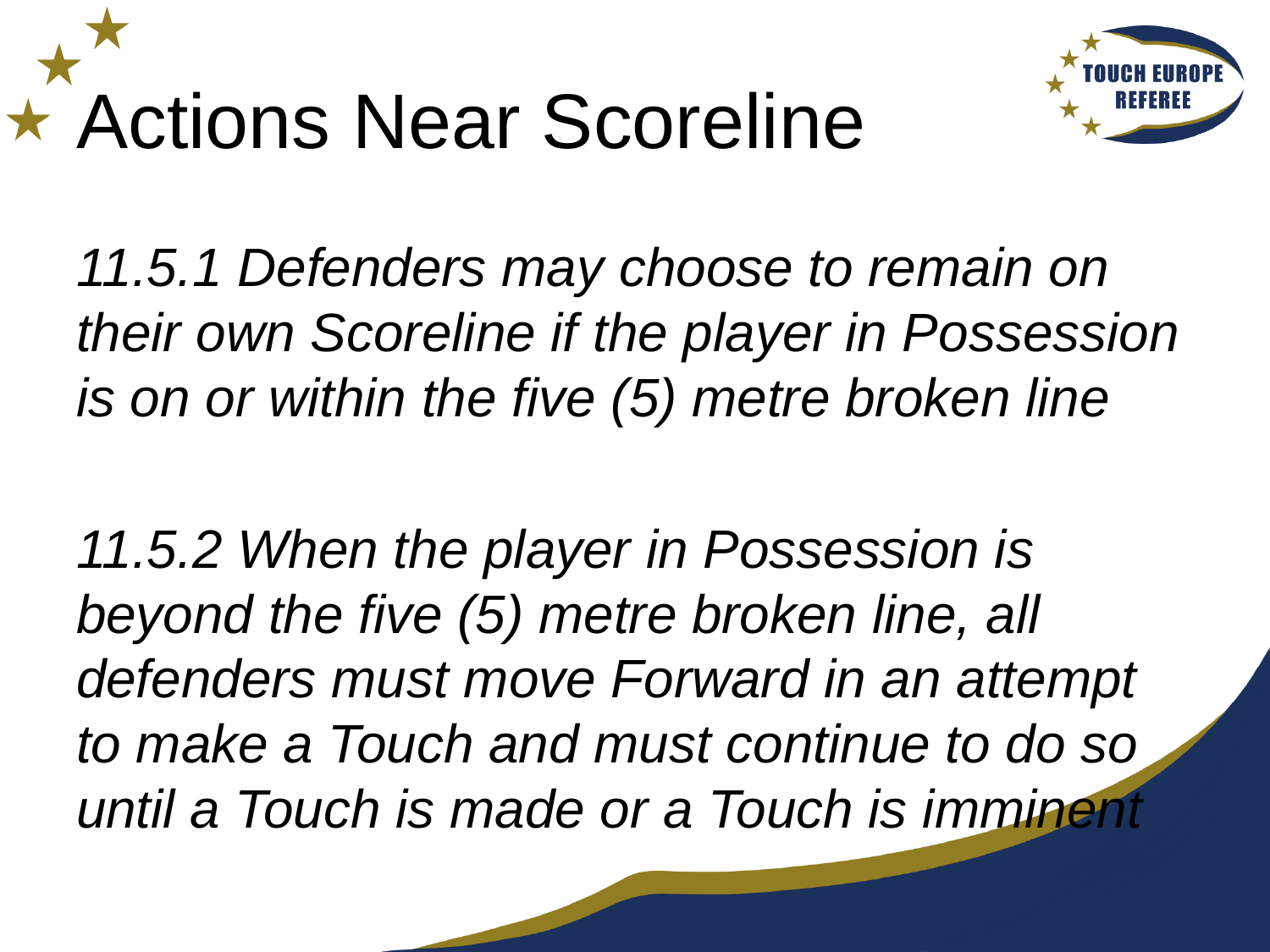

# Actions Near Scoreline
11.5.1 Defenders may choose to remain on their own Scoreline if the player in Possession is on or within the five (5) metre broken line

11.5.2 When the player in Possession is beyond the five (5) metre broken line, all defenders must move Forward in an attempt to make a Touch and must continue to do so until a Touch is made or a Touch is imminent